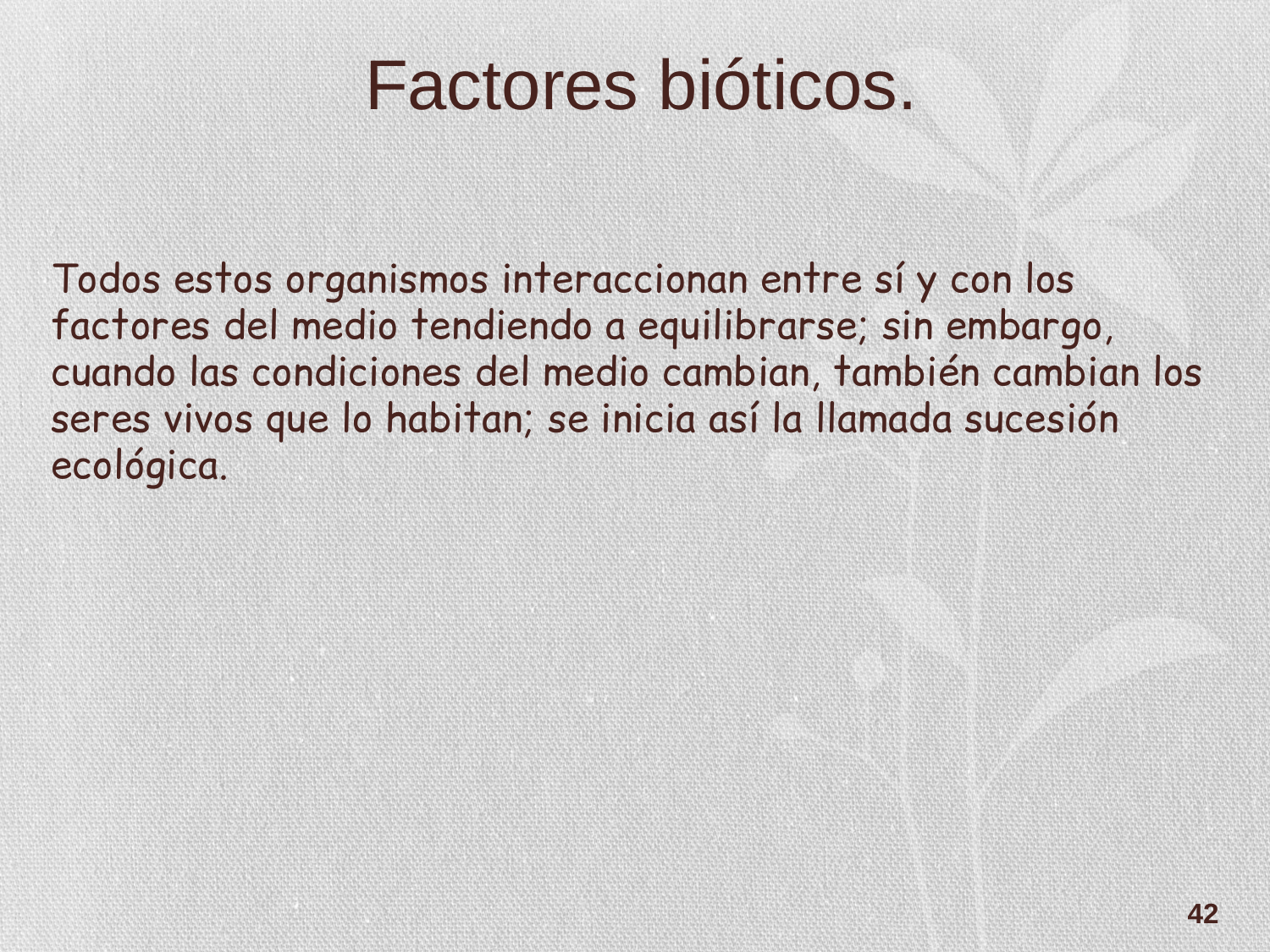

Factores bióticos.

Todos estos organismos interaccionan entre sí y con los factores del medio tendiendo a equilibrarse; sin embargo, cuando las condiciones del medio cambian, también cambian los seres vivos que lo habitan; se inicia así la llamada sucesión ecológica.
42